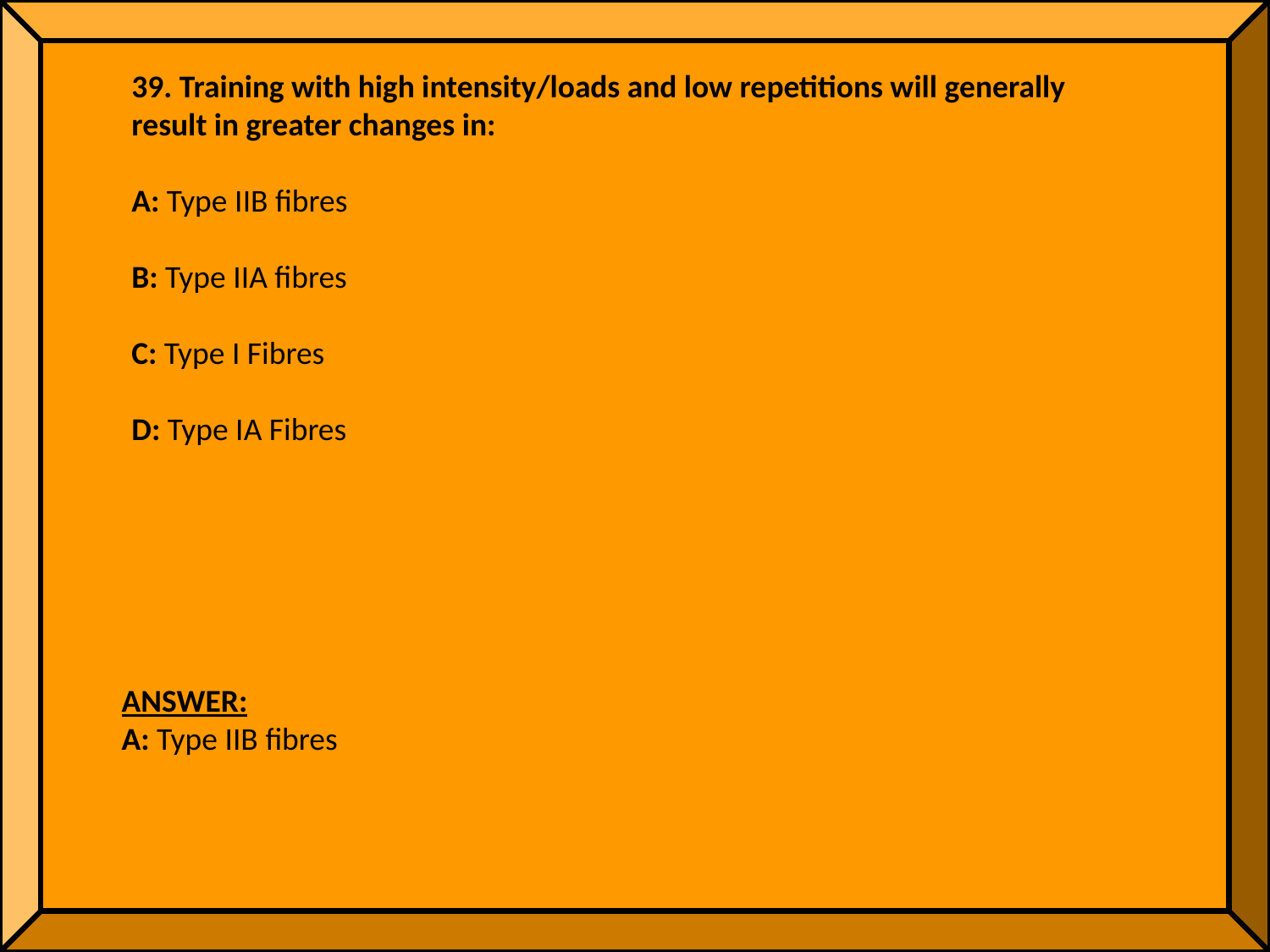

39. Training with high intensity/loads and low repetitions will generally result in greater changes in:

A: Type IIB fibres

B: Type IIA fibres

C: Type I Fibres

D: Type IA Fibres

ANSWER:
A: Type IIB fibres